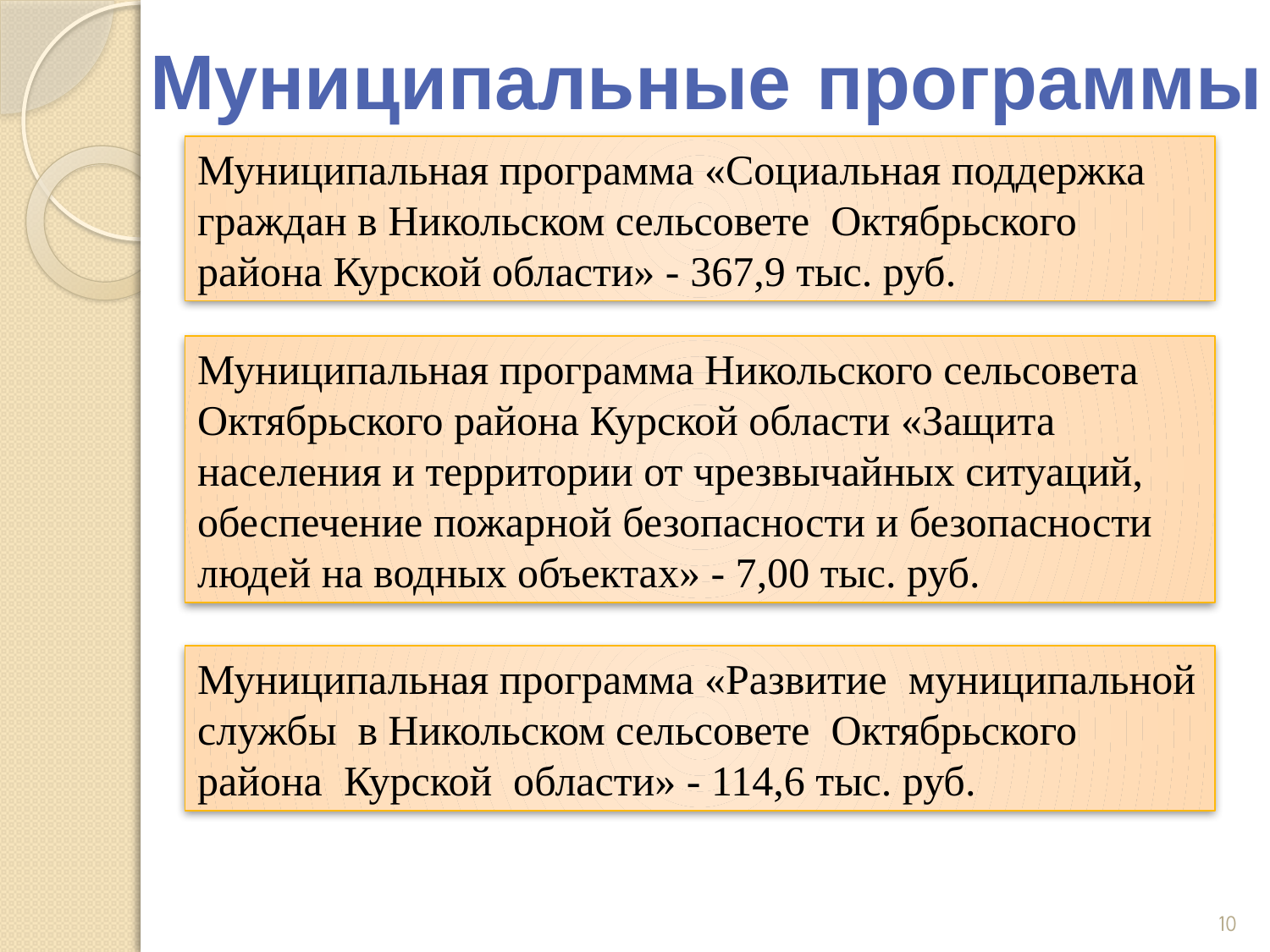

Муниципальные программы
Муниципальная программа «Социальная поддержка граждан в Никольском сельсовете  Октябрьского района Курской области» - 367,9 тыс. руб.
Муниципальная программа Никольского сельсовета  Октябрьского района Курской области «Защита населения и территории от чрезвычайных ситуаций, обеспечение пожарной безопасности и безопасности людей на водных объектах» - 7,00 тыс. руб.
Муниципальная программа «Развитие  муниципальной службы  в Никольском сельсовете  Октябрьского района  Курской  области» - 114,6 тыс. руб.
10